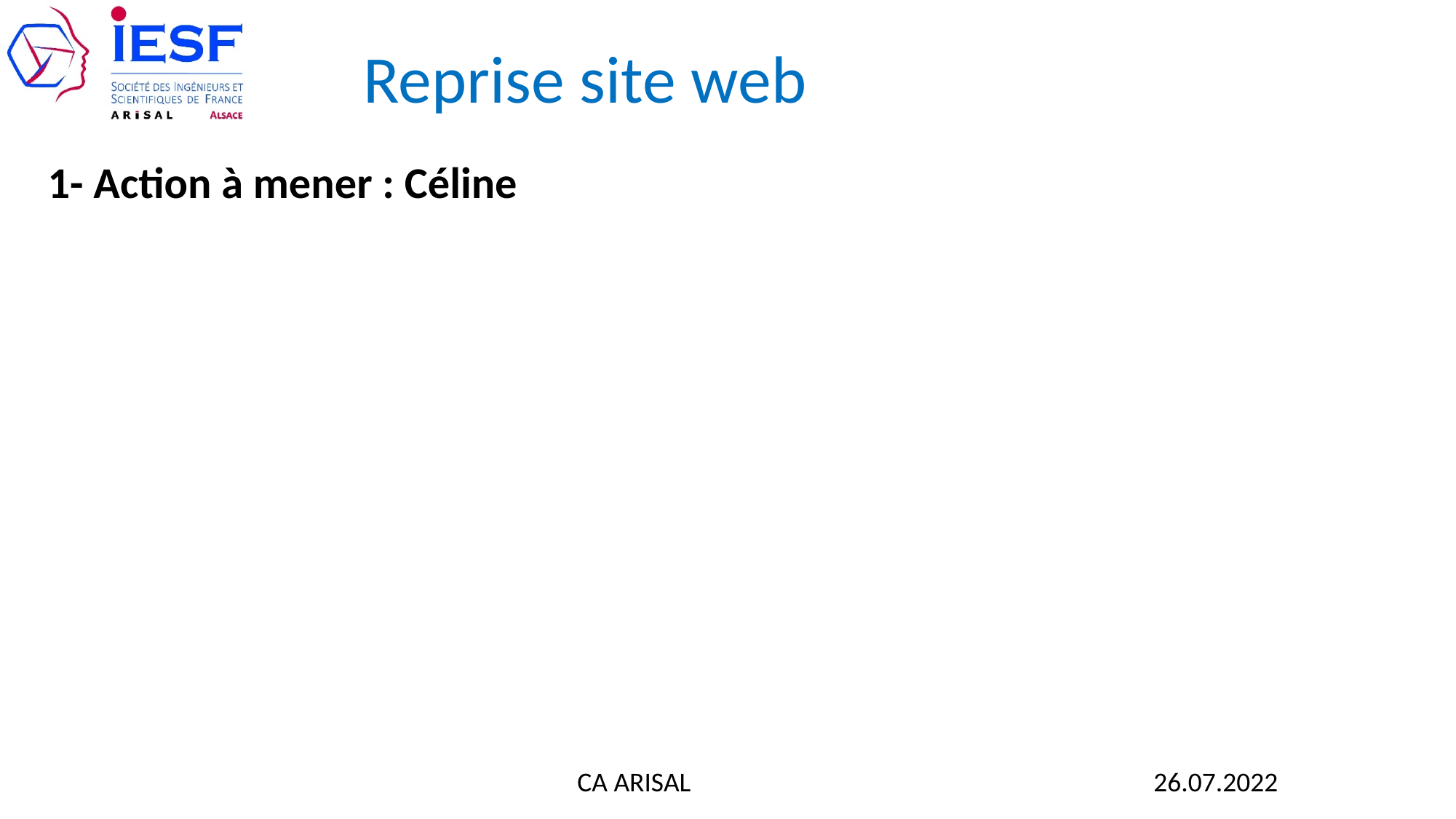

Reprise site web
1- Action à mener : Céline